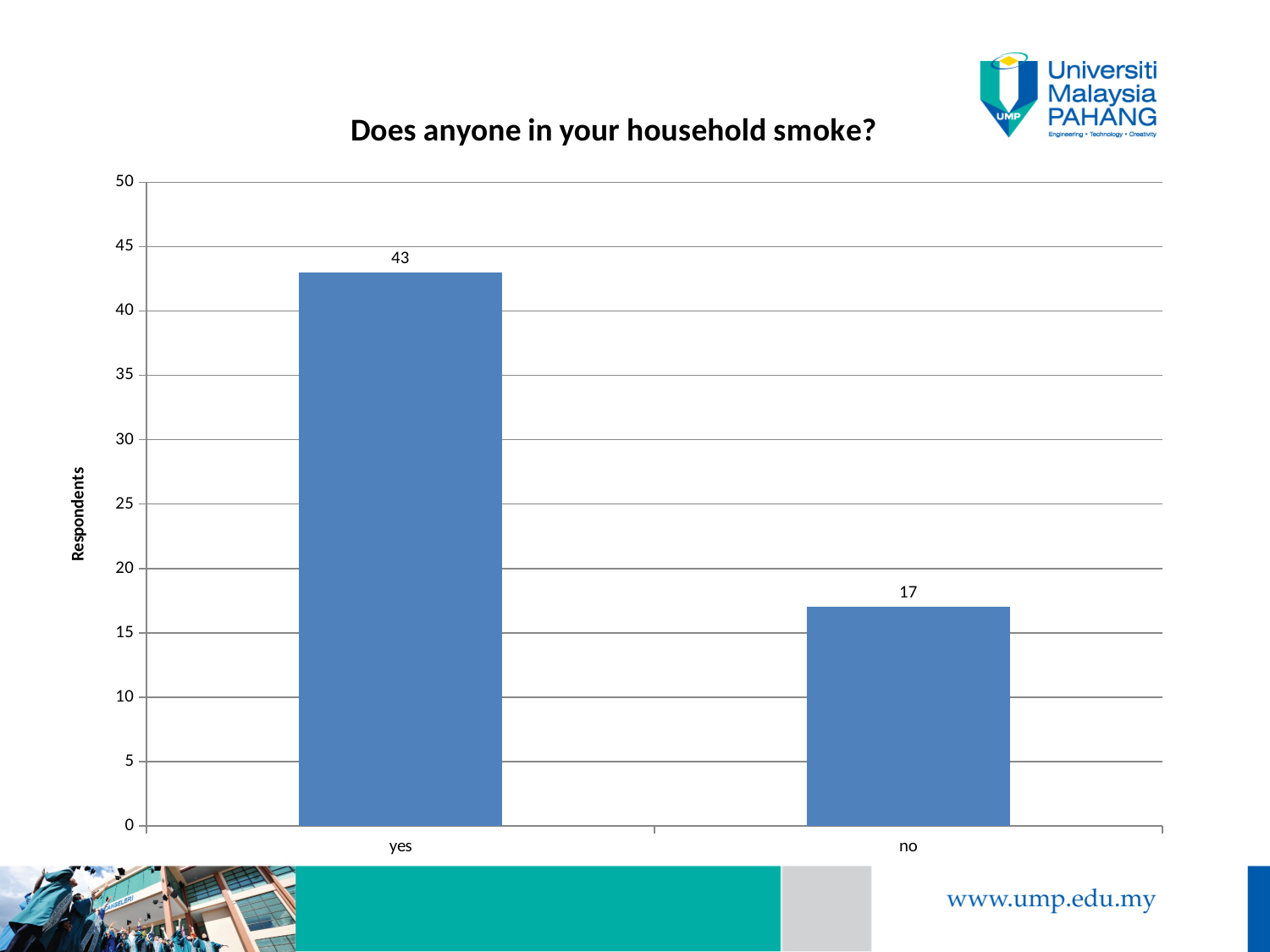

### Chart: Does anyone in your household smoke?

| Category |  |
|---|---|
| yes | 43.0 |
| no | 17.0 |